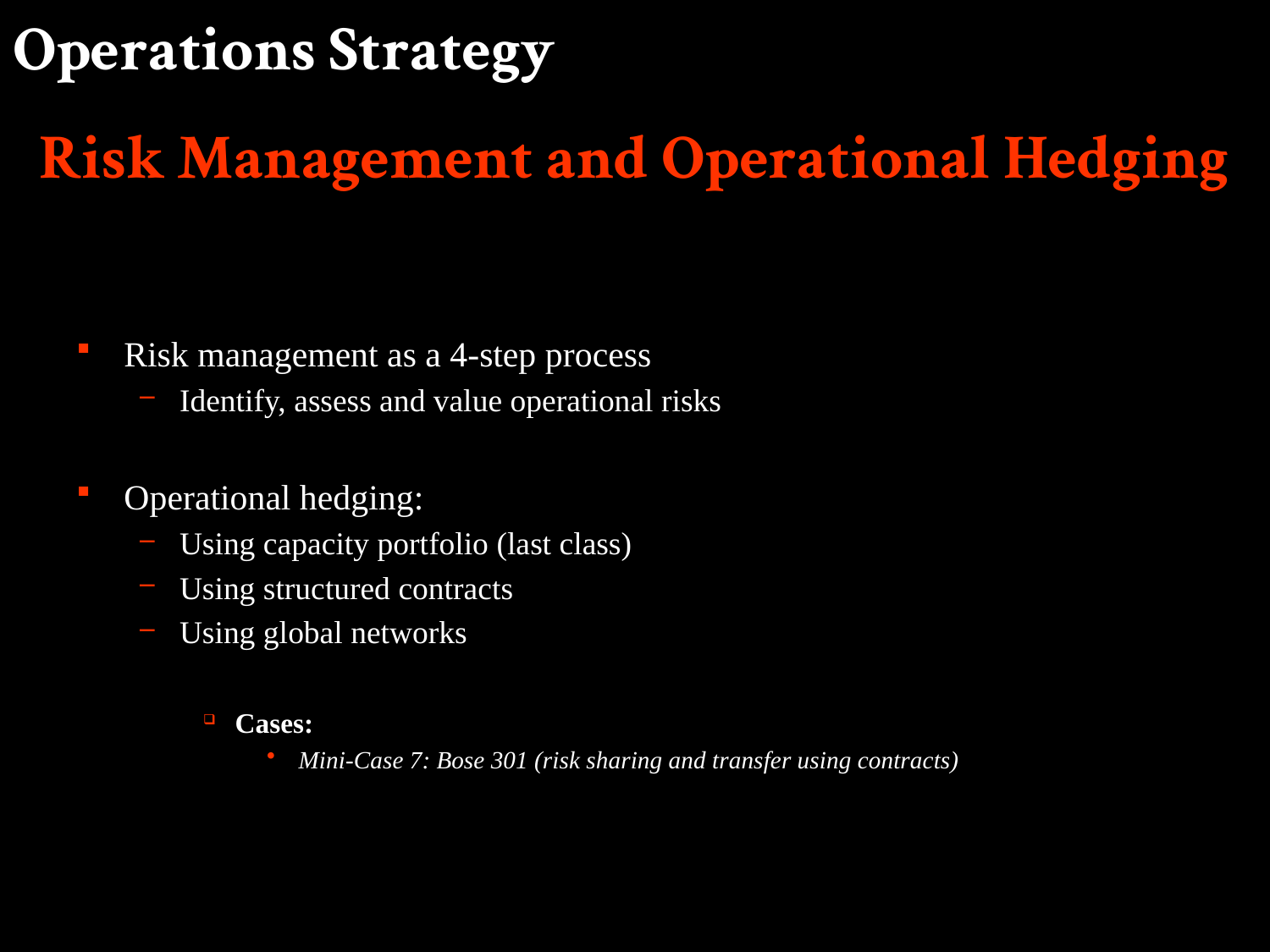

Operations Strategy
Risk Management and Operational Hedging
Risk management as a 4-step process
Identify, assess and value operational risks

Operational hedging:
Using capacity portfolio (last class)
Using structured contracts
Using global networks

Cases:
Mini-Case 7: Bose 301 (risk sharing and transfer using contracts)